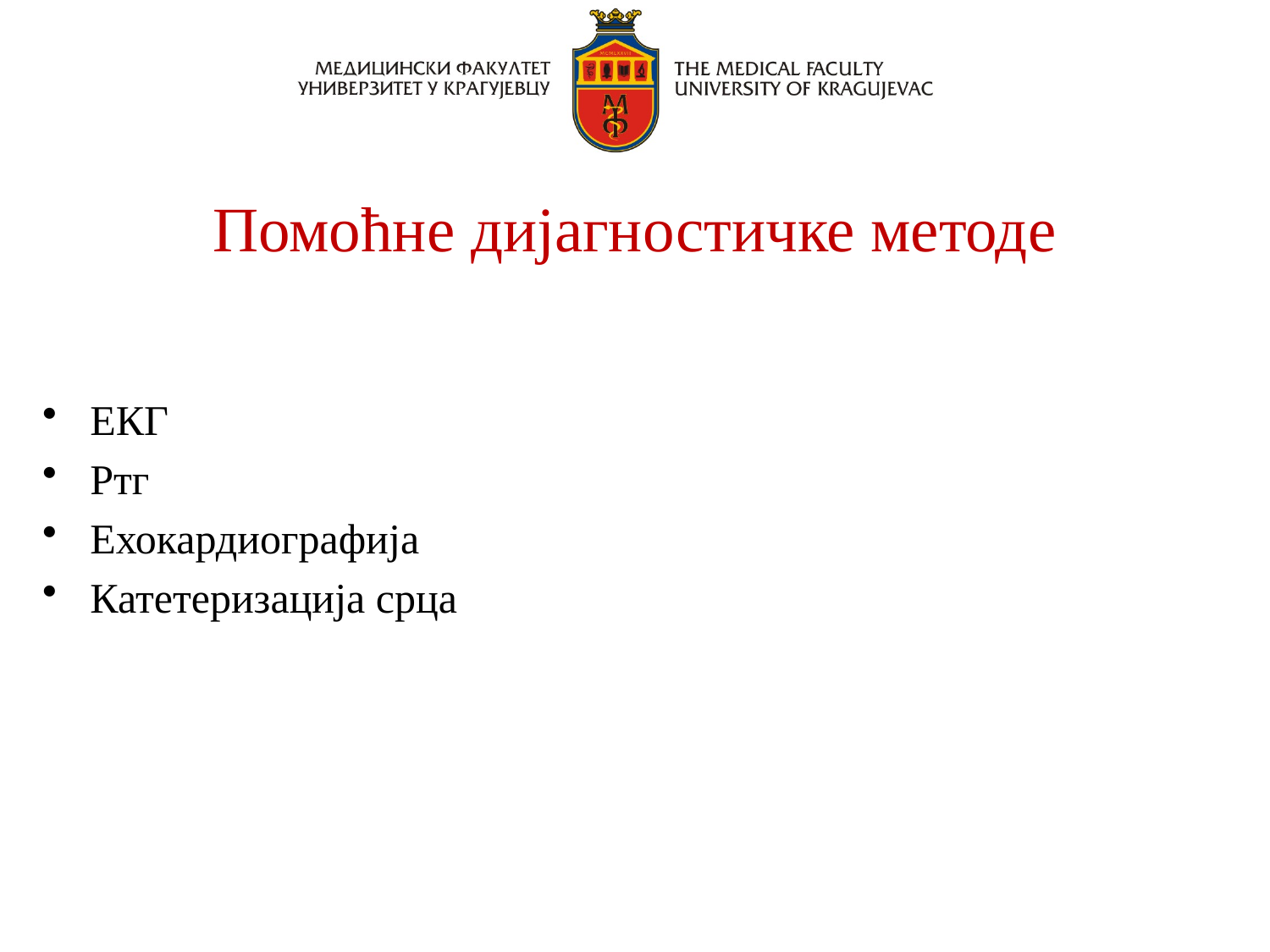

# Помоћне дијагностичке методе
ЕКГ
Ртг
Ехокардиографија
Катетеризација срца